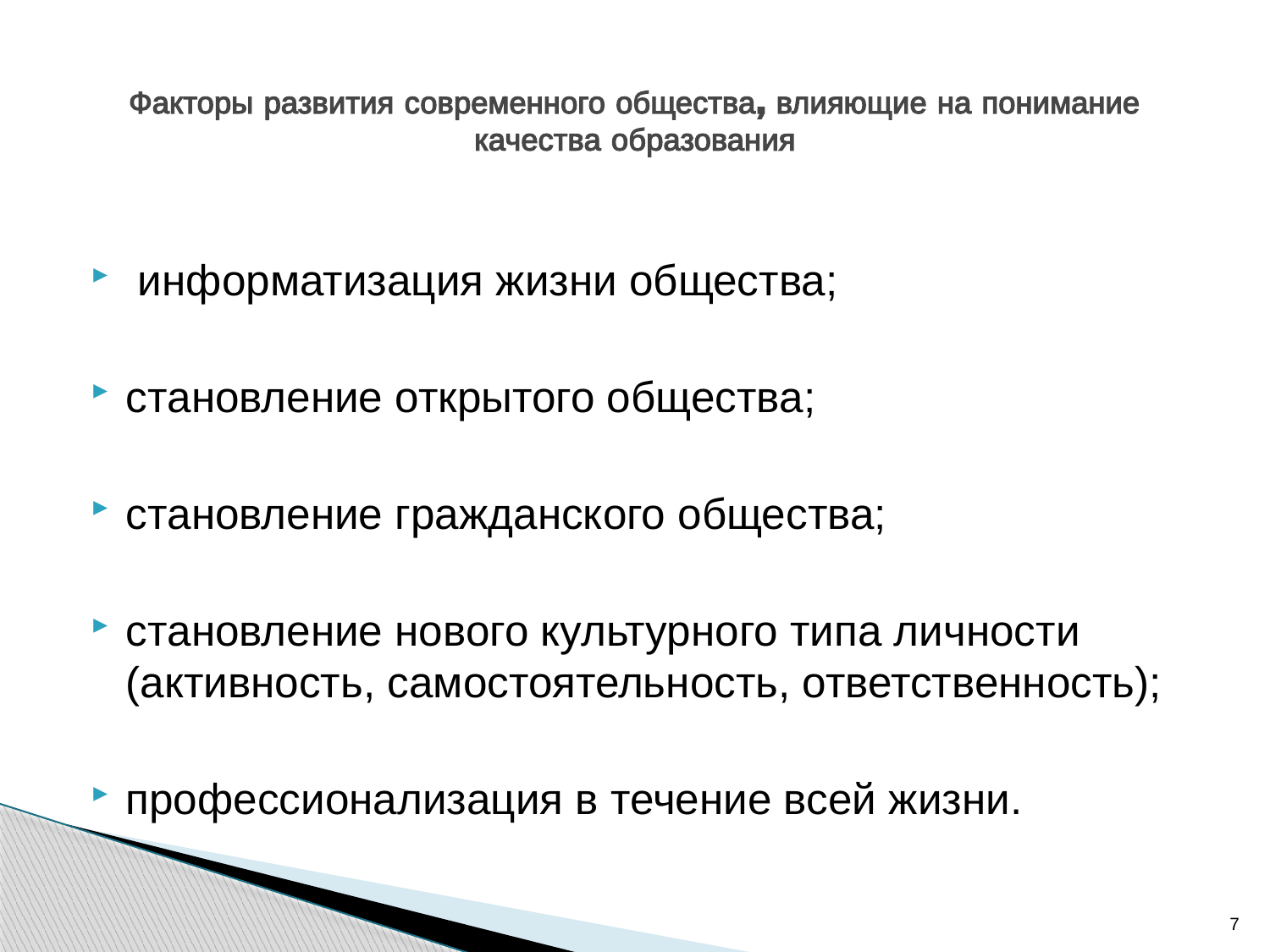

# Факторы развития современного общества, влияющие на понимание качества образования
 информатизация жизни общества;

становление открытого общества;

становление гражданского общества;

становление нового культурного типа личности (активность, самостоятельность, ответственность);

профессионализация в течение всей жизни.

7